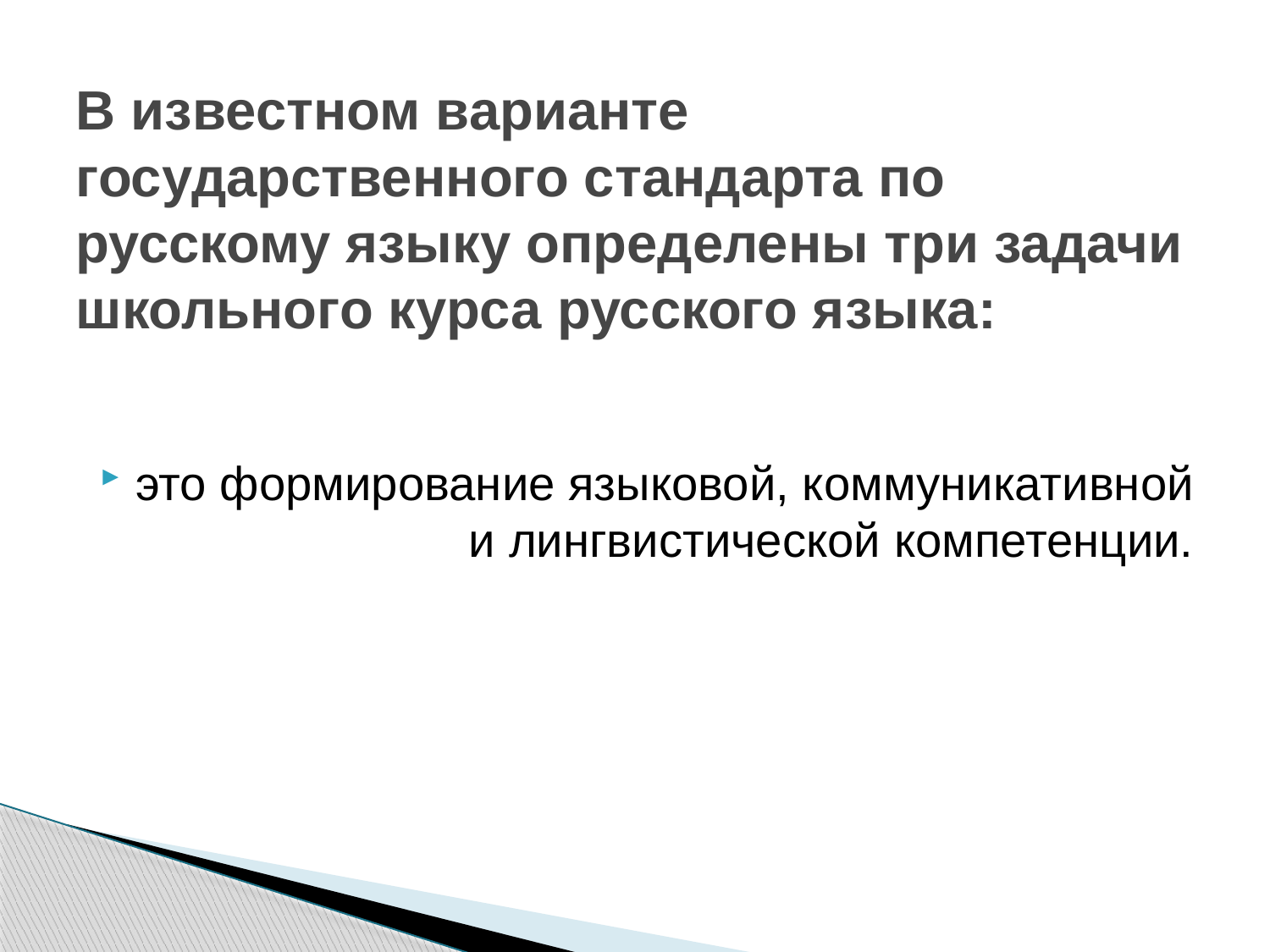

# В известном варианте государственного стандарта по русскому языку определены три задачи школьного курса русского языка:
это формирование языковой, коммуникативной и лингвистической компетенции.